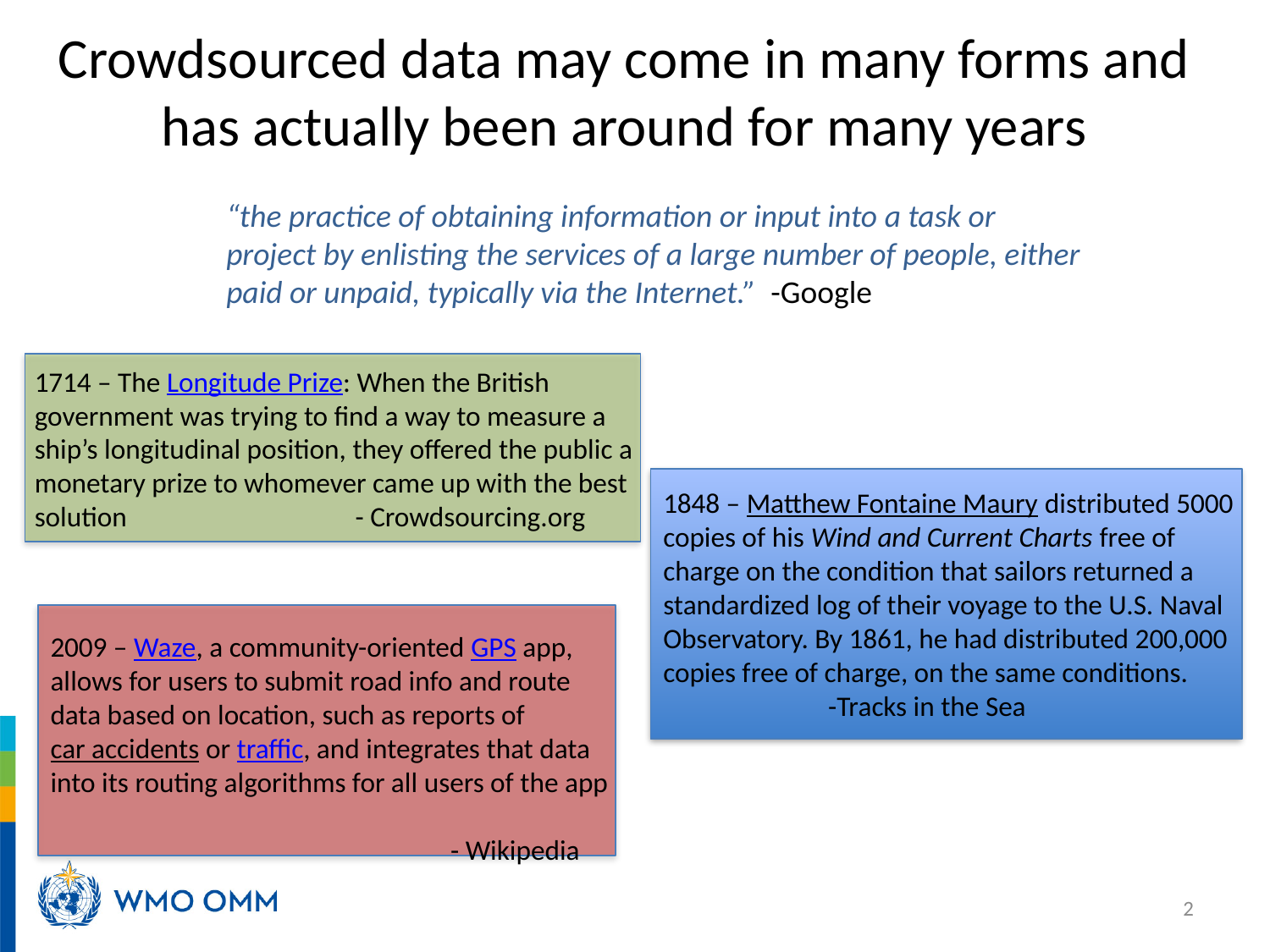

# Crowdsourced data may come in many forms and has actually been around for many years
“the practice of obtaining information or input into a task or project by enlisting the services of a large number of people, either paid or unpaid, typically via the Internet.”  -Google

1714 – The Longitude Prize: When the British government was trying to find a way to measure a ship’s longitudinal position, they offered the public a monetary prize to whomever came up with the best solution                                    - Crowdsourcing.org

1848 – Matthew Fontaine Maury distributed 5000 copies of his Wind and Current Charts free of charge on the condition that sailors returned a standardized log of their voyage to the U.S. Naval Observatory. By 1861, he had distributed 200,000 copies free of charge, on the same conditions.                                  -Tracks in the Sea

2009 – Waze, a community-oriented GPS app, allows for users to submit road info and route data based on location, such as reports of car accidents or traffic, and integrates that data into its routing algorithms for all users of the app
                                                               - Wikipedia
2